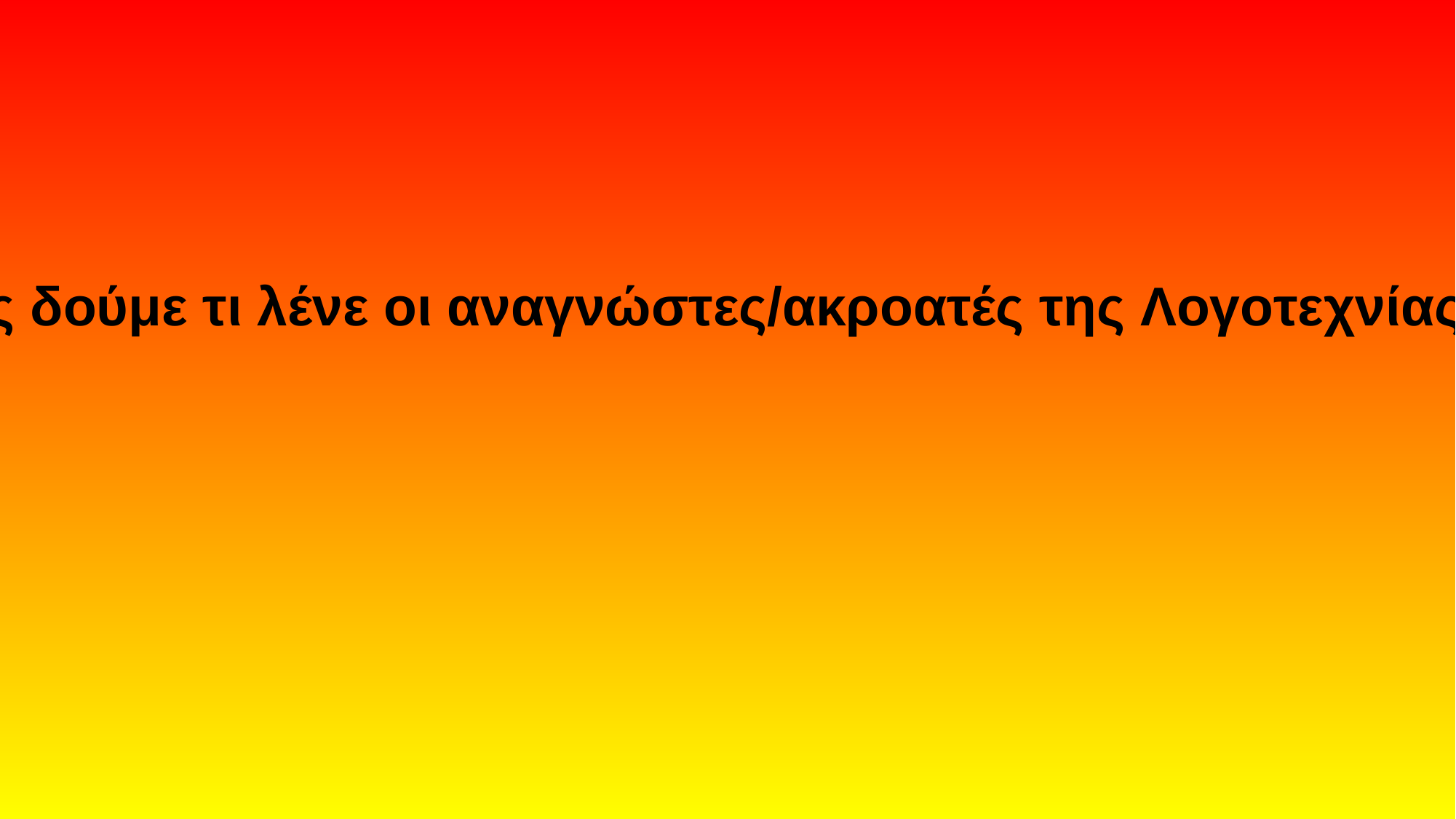

Ας δούμε τι λένε οι αναγνώστες/ακροατές της Λογοτεχνίας...